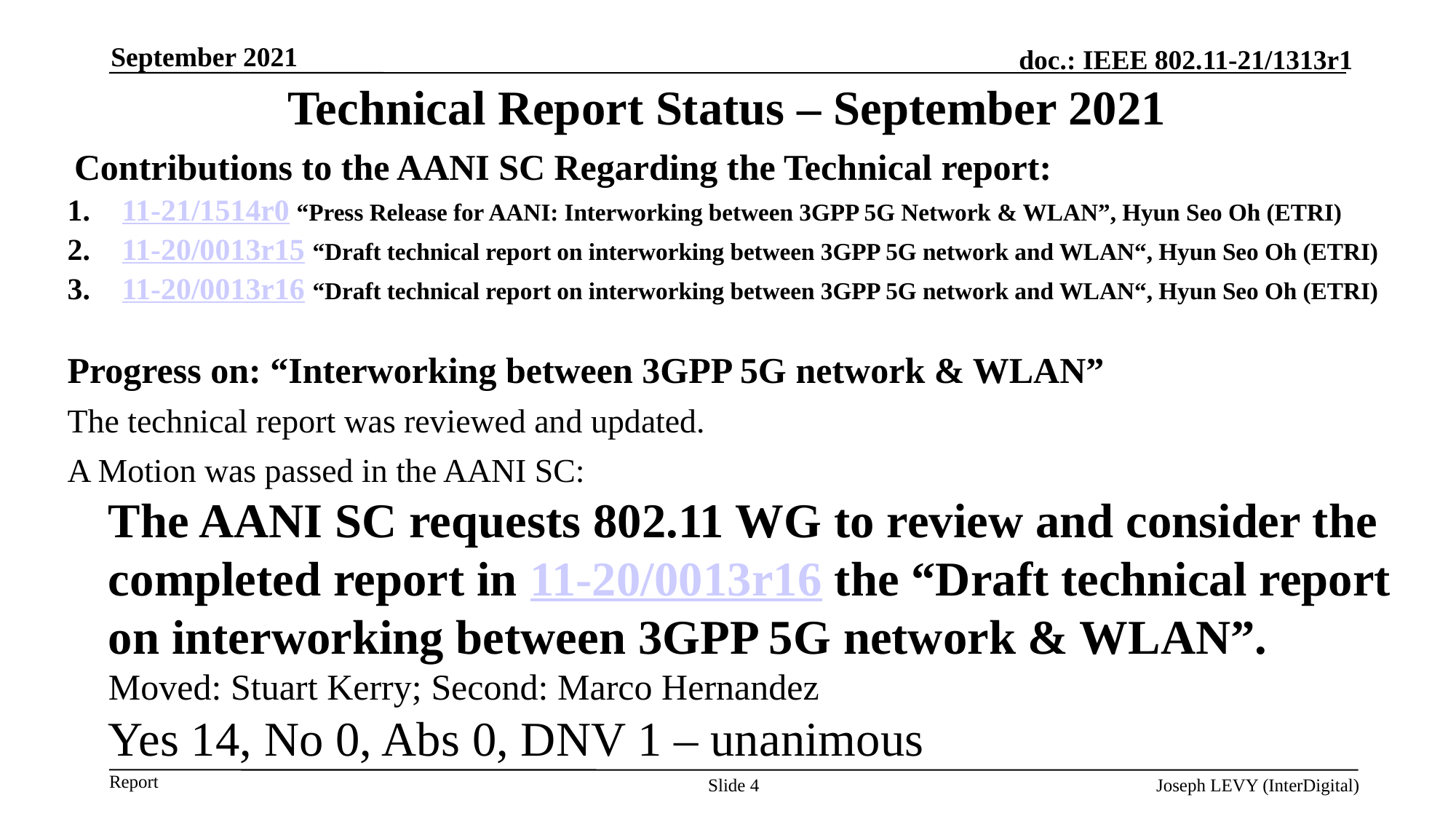

September 2021
# Technical Report Status – September 2021
Contributions to the AANI SC Regarding the Technical report:
11-21/1514r0 “Press Release for AANI: Interworking between 3GPP 5G Network & WLAN”, Hyun Seo Oh (ETRI)
11-20/0013r15 “Draft technical report on interworking between 3GPP 5G network and WLAN“, Hyun Seo Oh (ETRI)
11-20/0013r16 “Draft technical report on interworking between 3GPP 5G network and WLAN“, Hyun Seo Oh (ETRI)

Progress on: “Interworking between 3GPP 5G network & WLAN”
The technical report was reviewed and updated.
A Motion was passed in the AANI SC:
The AANI SC requests 802.11 WG to review and consider the completed report in 11-20/0013r16 the “Draft technical report on interworking between 3GPP 5G network & WLAN”.
Moved: Stuart Kerry; Second: Marco Hernandez
Yes 14, No 0, Abs 0, DNV 1 – unanimous

Slide 4
Joseph LEVY (InterDigital)